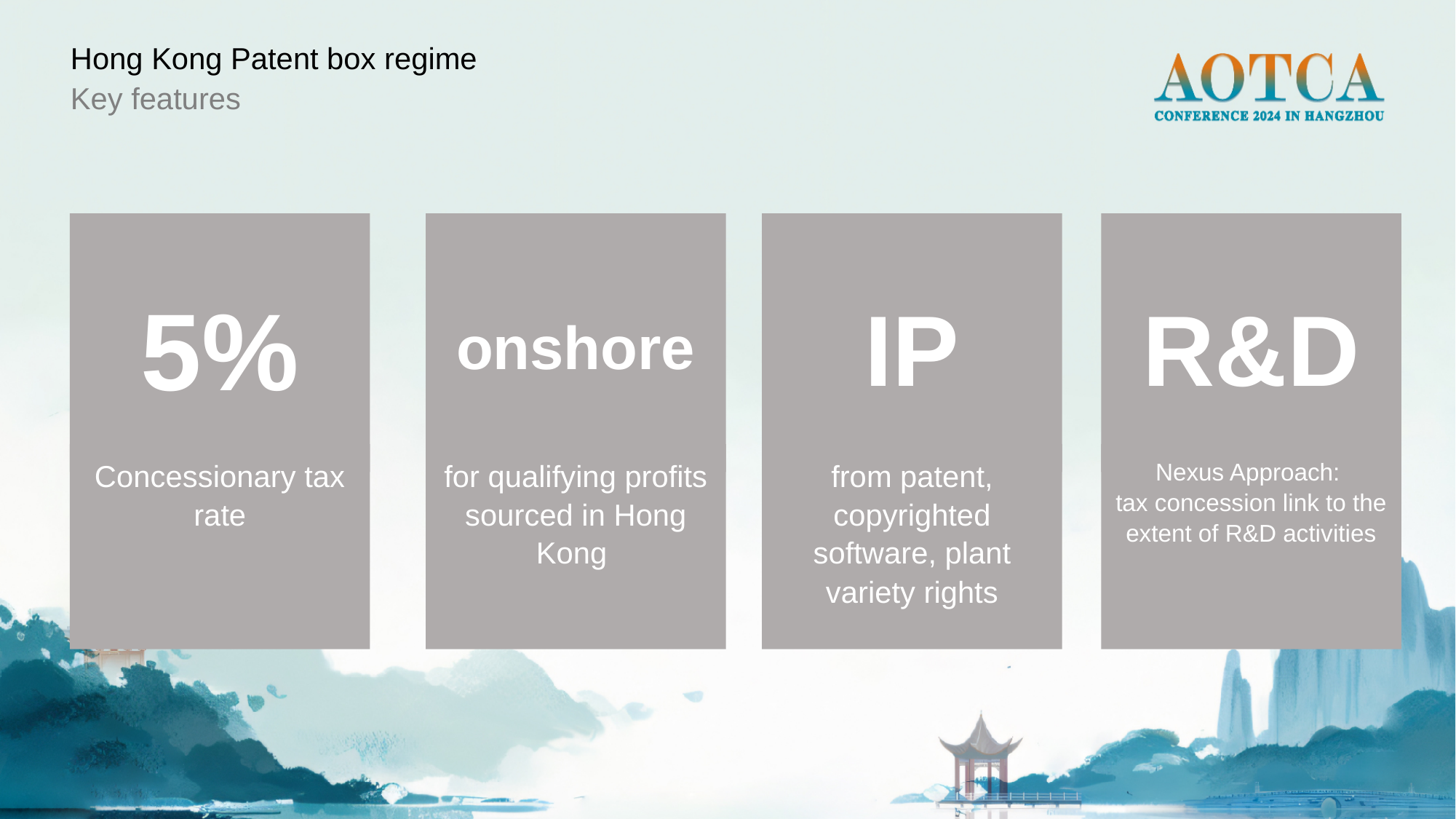

Hong Kong Patent box regime
Key features
5%
onshore
IP
R&D
Concessionary tax rate
for qualifying profits sourced in Hong Kong
from patent, copyrighted software, plant variety rights
Nexus Approach:
tax concession link to the extent of R&D activities